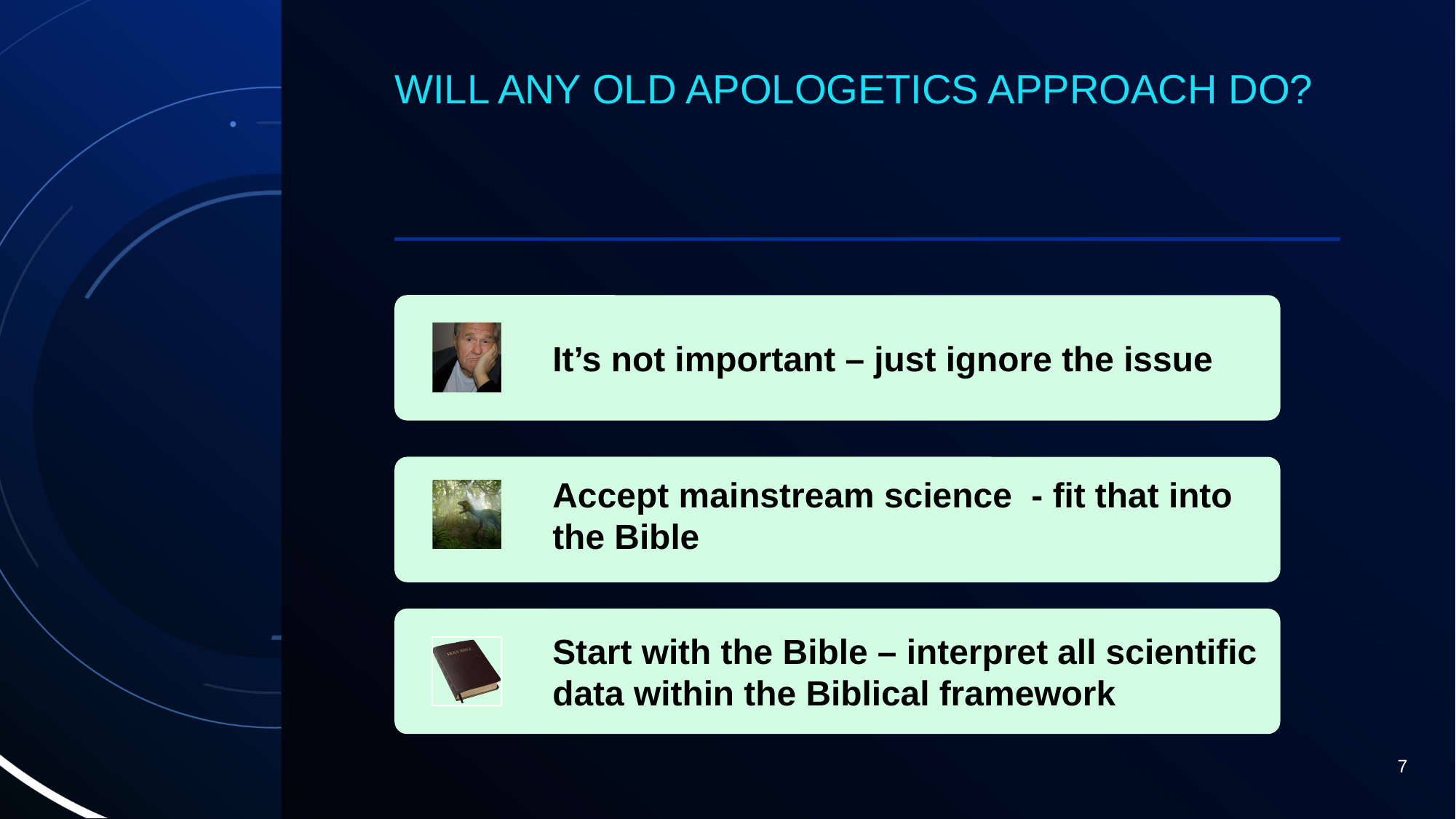

# Will any old apologetics approach do?
It’s not important – just ignore the issue
Accept mainstream science  - fit that into the Bible
Start with the Bible – interpret all scientific data within the Biblical framework
7